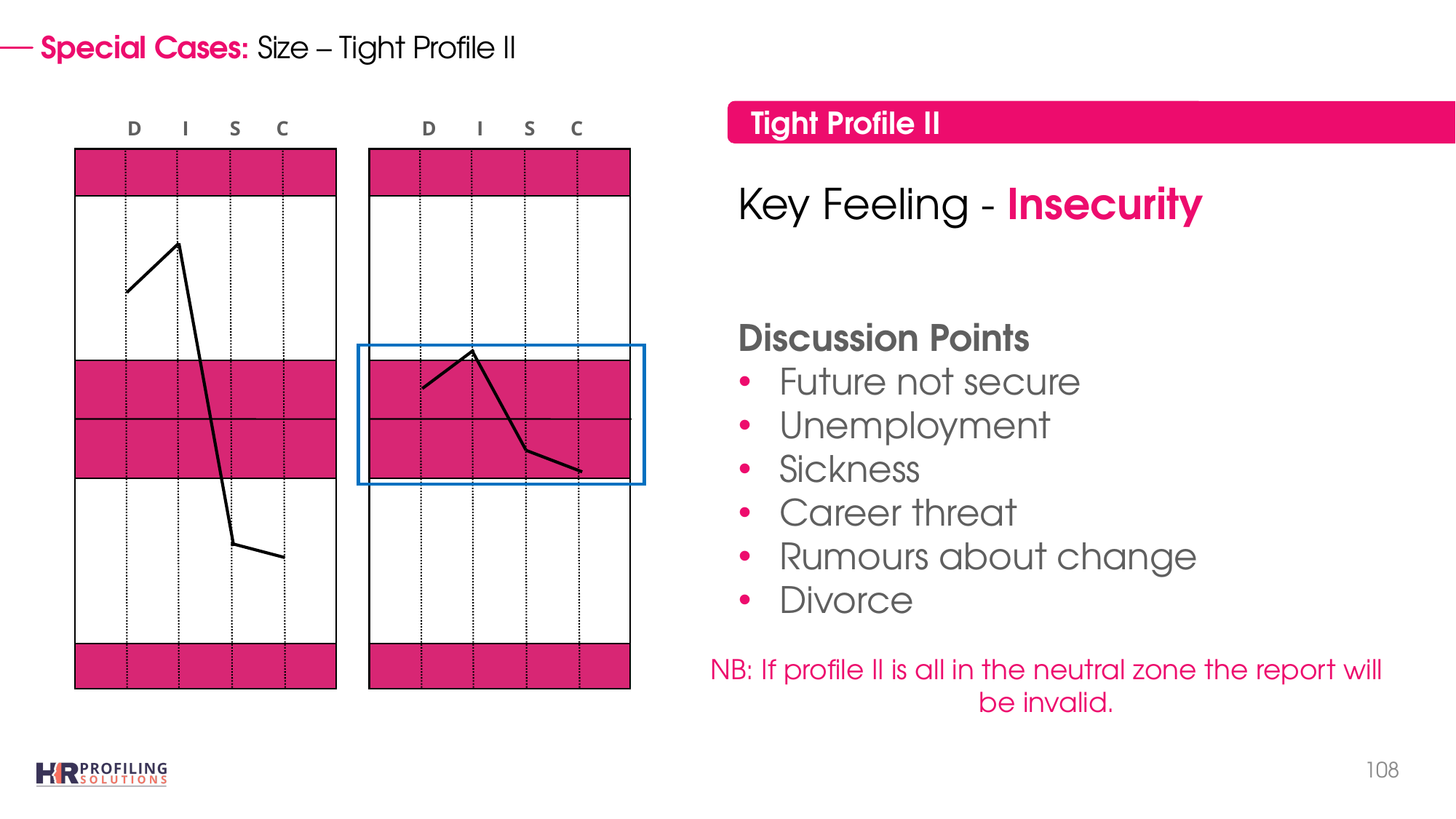

# Special Cases: Size – Tight Profile II
Tight Profile II
   D        I        S       C

   D        I        S       C

Key Feeling - Insecurity

Discussion Points
Future not secure
Unemployment
Sickness
Career threat
Rumours about change
Divorce

NB: If profile II is all in the neutral zone the report will be invalid.
108